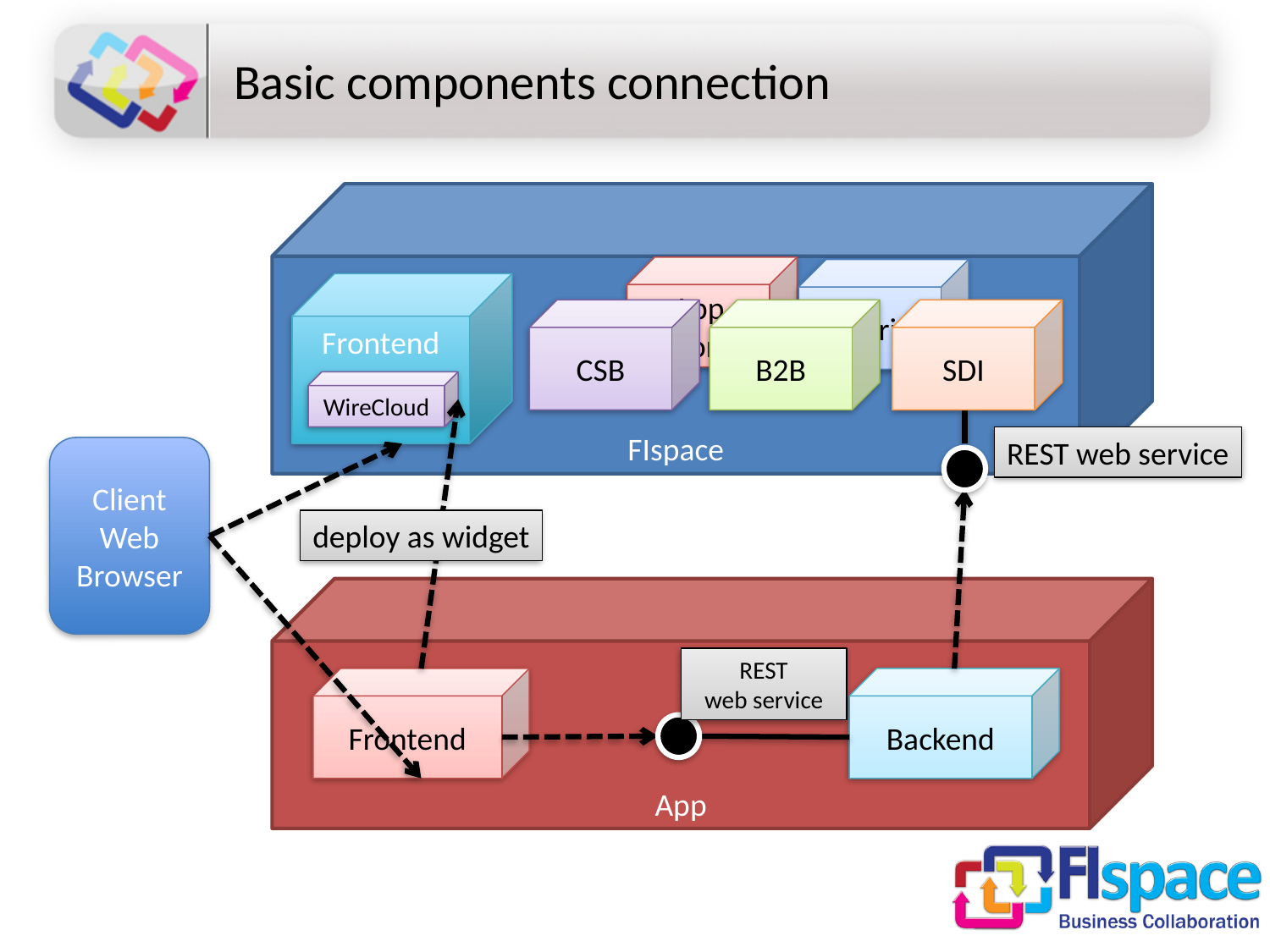

# Basic components connection
FIspace
App
Store
Security
Frontend
CSB
B2B
SDI
WireCloud

REST web service
deploy as widget
Client Web Browser
App
Frontend
Backend
REST
web service